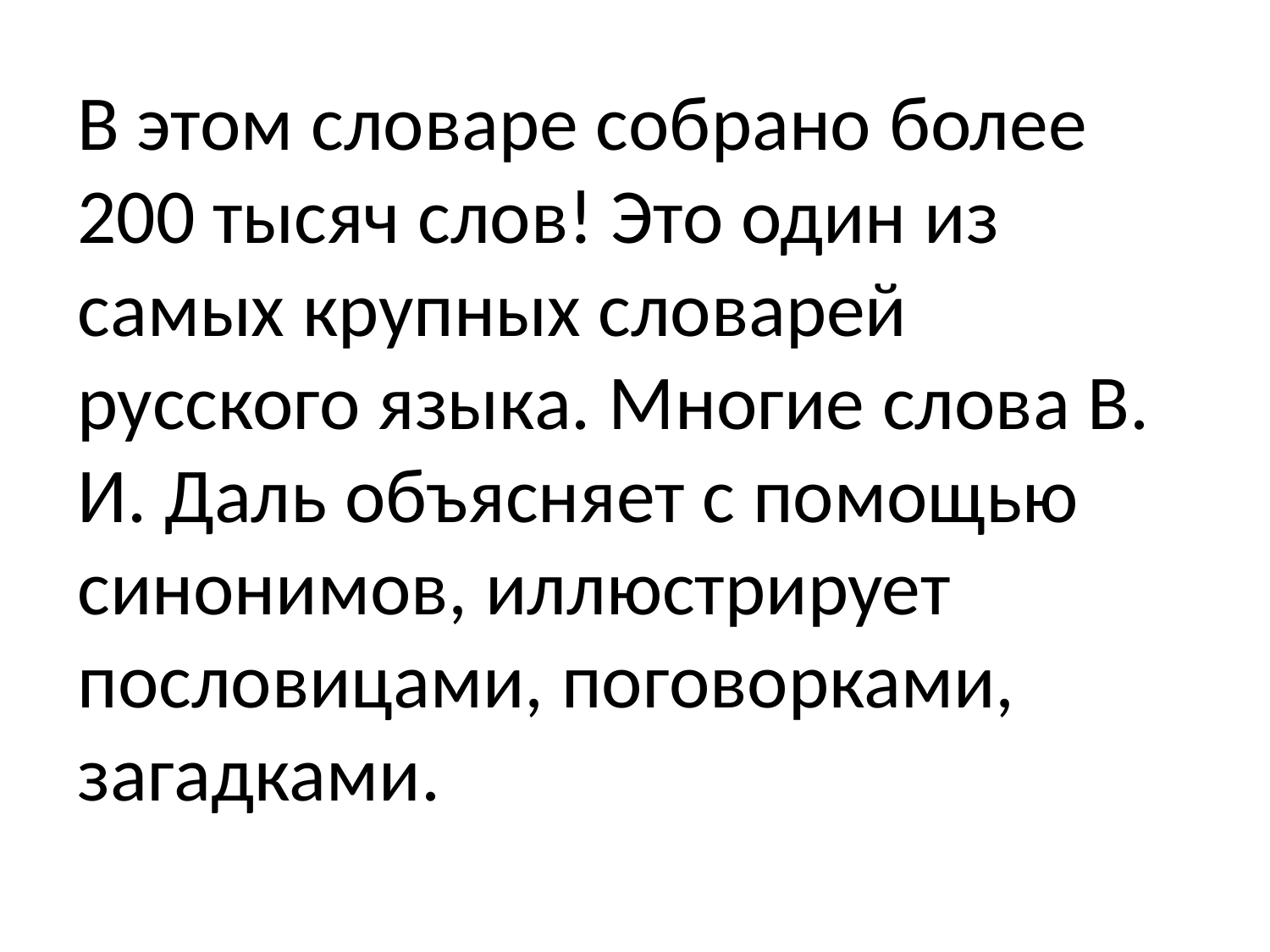

#
В этом словаре собрано более 200 тысяч слов! Это один из самых крупных словарей русского языка. Многие слова В. И. Даль объясняет с помощью синонимов, иллюстрирует пословицами, поговорками, загадками.